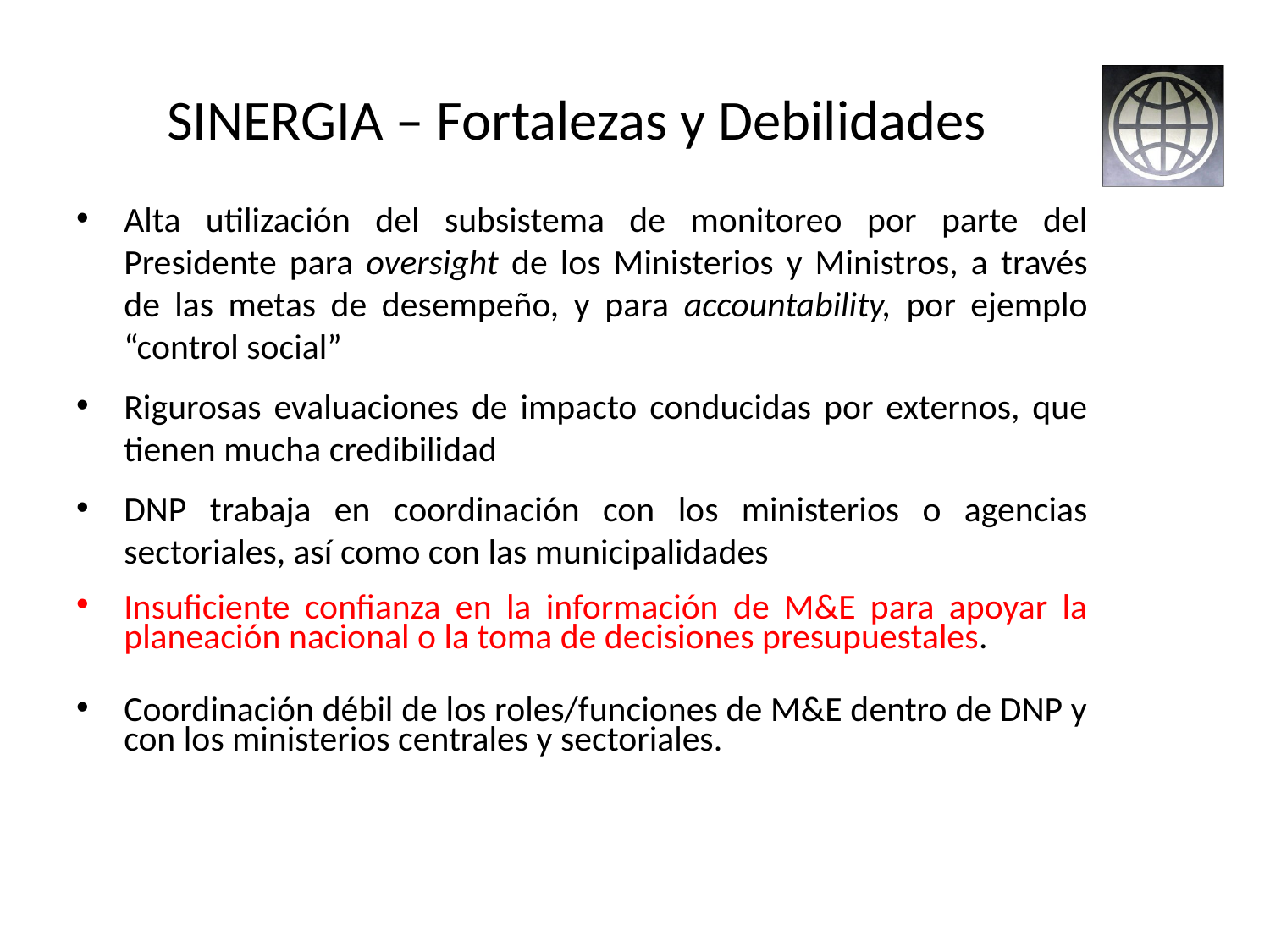

# SINERGIA – Fortalezas y Debilidades
Alta utilización del subsistema de monitoreo por parte del Presidente para oversight de los Ministerios y Ministros, a través de las metas de desempeño, y para accountability, por ejemplo “control social”
Rigurosas evaluaciones de impacto conducidas por externos, que tienen mucha credibilidad
DNP trabaja en coordinación con los ministerios o agencias sectoriales, así como con las municipalidades
Insuficiente confianza en la información de M&E para apoyar la planeación nacional o la toma de decisiones presupuestales.

Coordinación débil de los roles/funciones de M&E dentro de DNP y con los ministerios centrales y sectoriales.